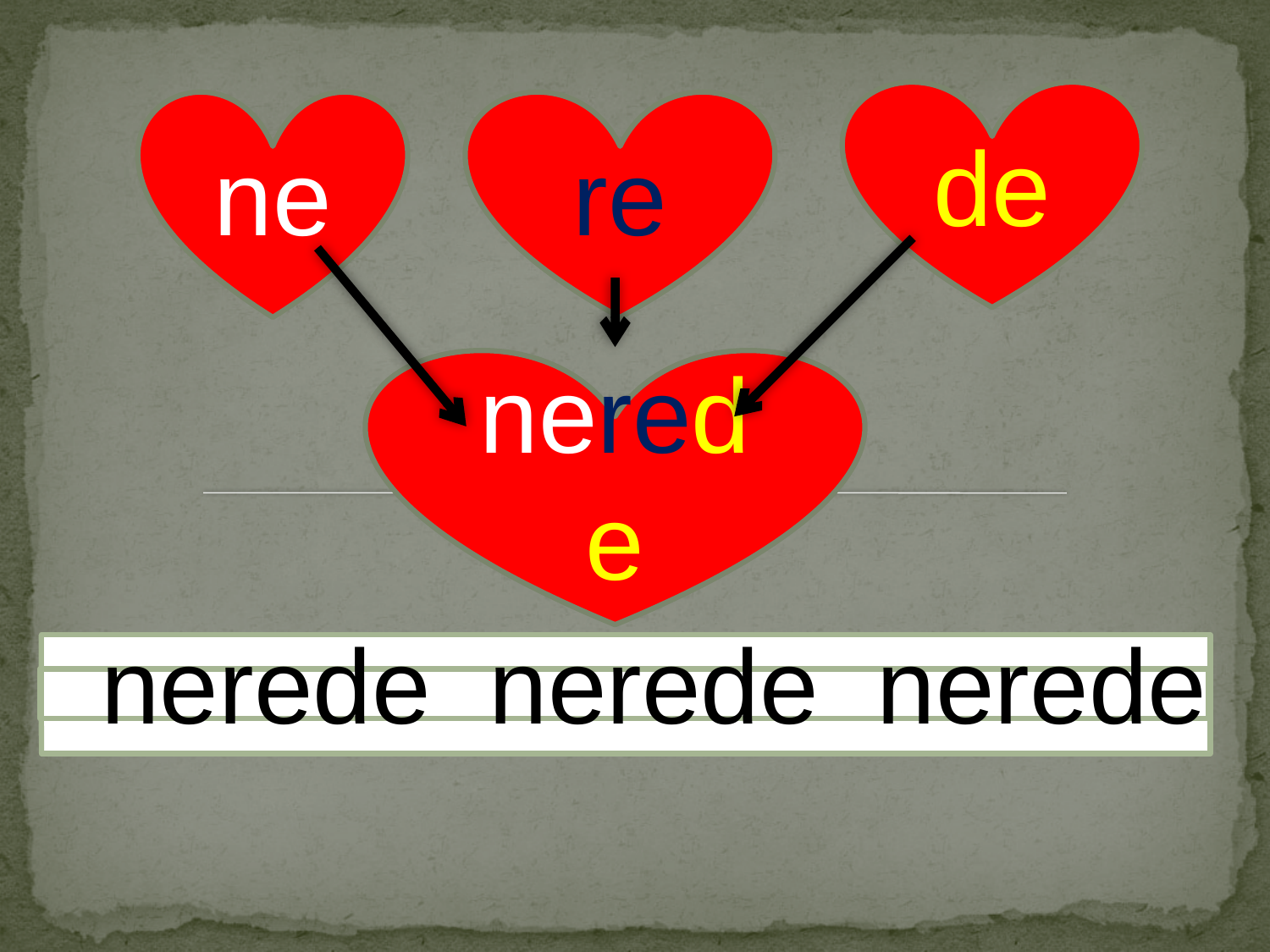

de
ne
re

nerede

  nerede  nerede  nerede